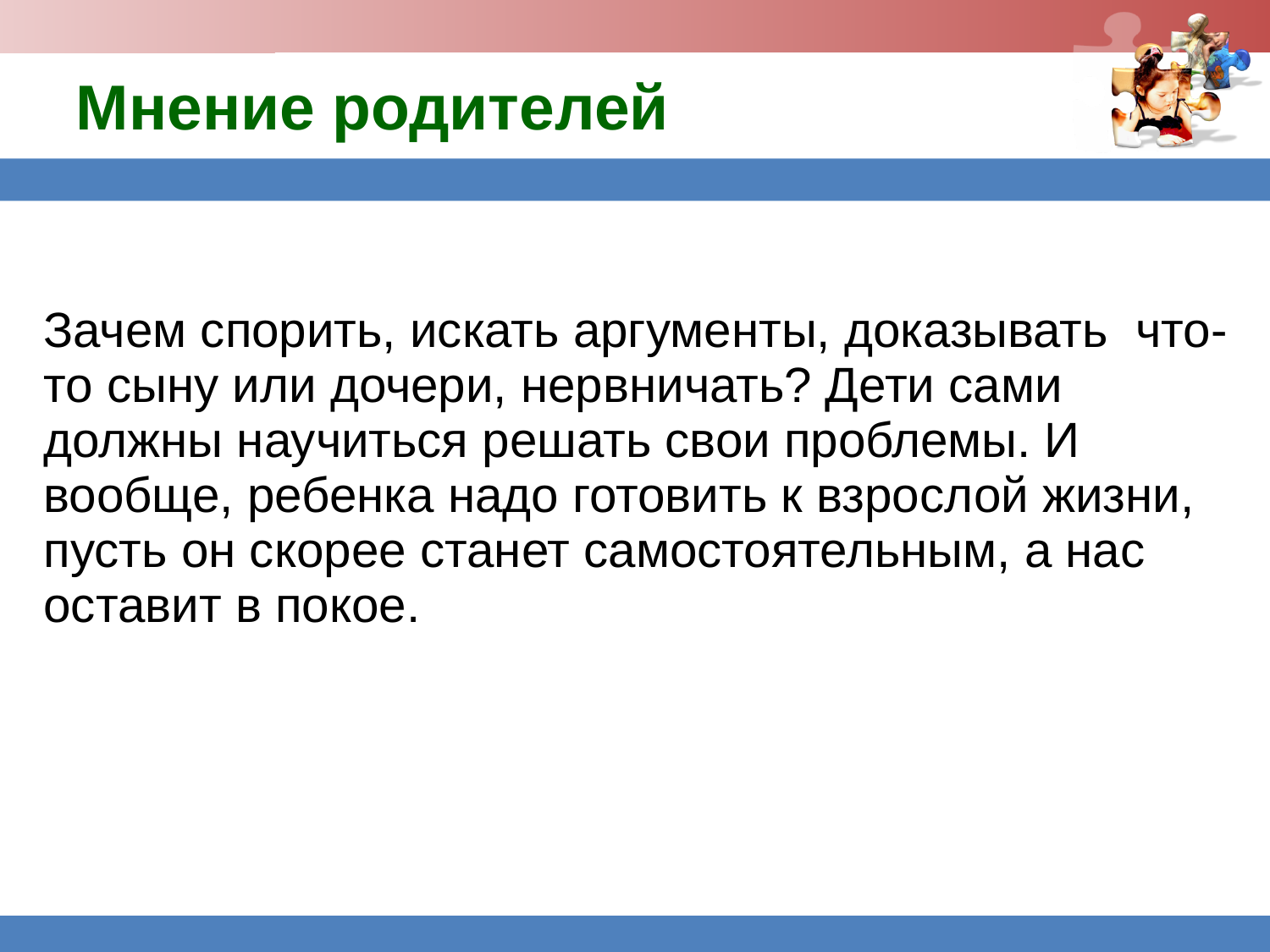

Мнение родителей
| Зачем спорить, искать аргументы, доказывать что-то сыну или дочери, нервничать? Дети сами должны научиться решать свои проблемы. И вообще, ребенка надо готовить к взрослой жизни, пусть он скорее станет самостоятельным, а нас оставит в покое. |
| --- |